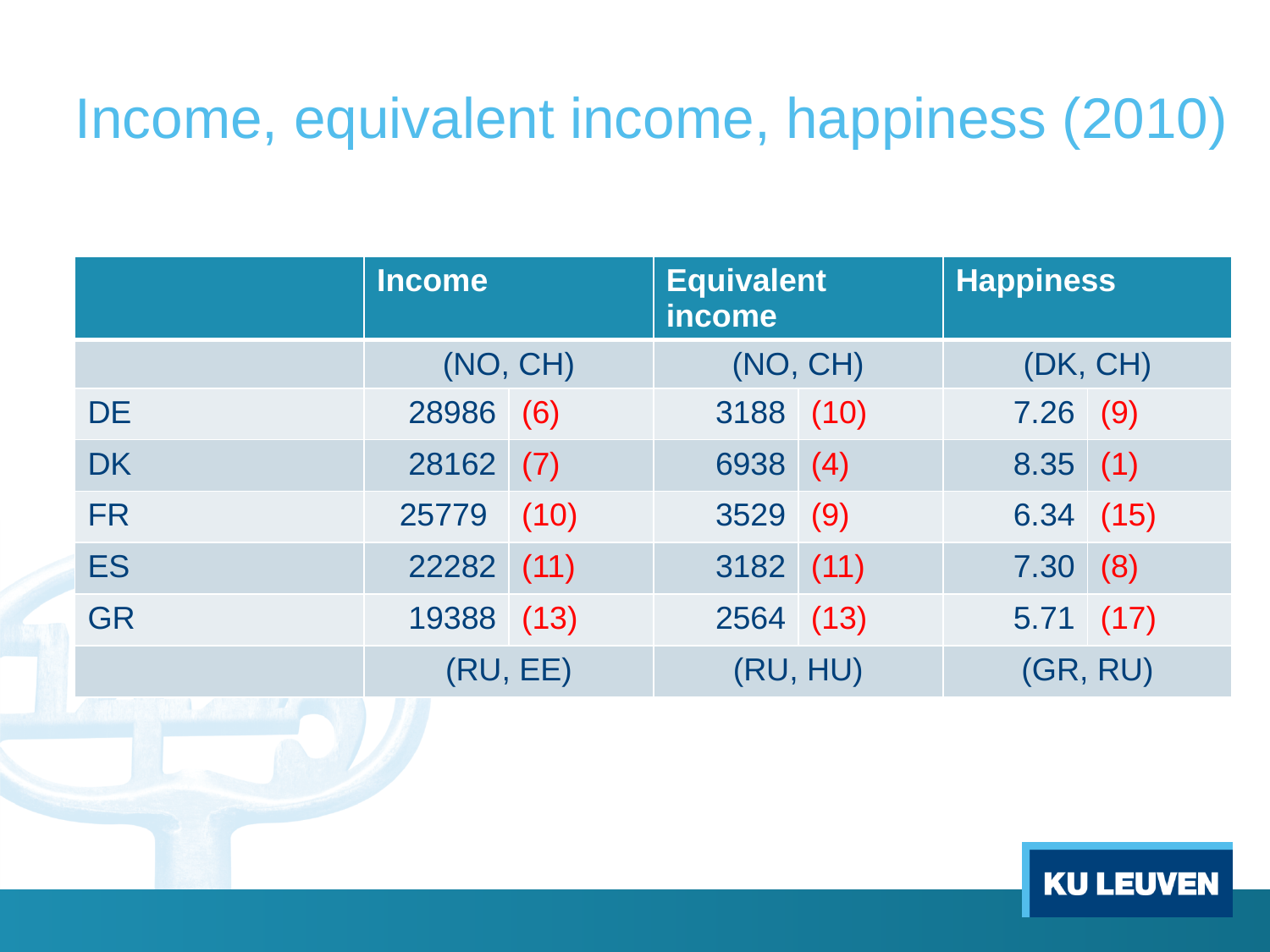

# Income, equivalent income, happiness (2010)
|  | Income |  | Equivalent income |  | Happiness |  |
| --- | --- | --- | --- | --- | --- | --- |
|  | (NO, CH) |  | (NO, CH) |  | (DK, CH) |  |
| DE | 28986 | (6) | 3188 | (10) | 7.26 | (9) |
| DK | 28162 | (7) | 6938 | (4) | 8.35 | (1) |
| FR | 25779 | (10) | 3529 | (9) | 6.34 | (15) |
| ES | 22282 | (11) | 3182 | (11) | 7.30 | (8) |
| GR | 19388 | (13) | 2564 | (13) | 5.71 | (17) |
|  | (RU, EE) |  | (RU, HU) |  | (GR, RU) |  |